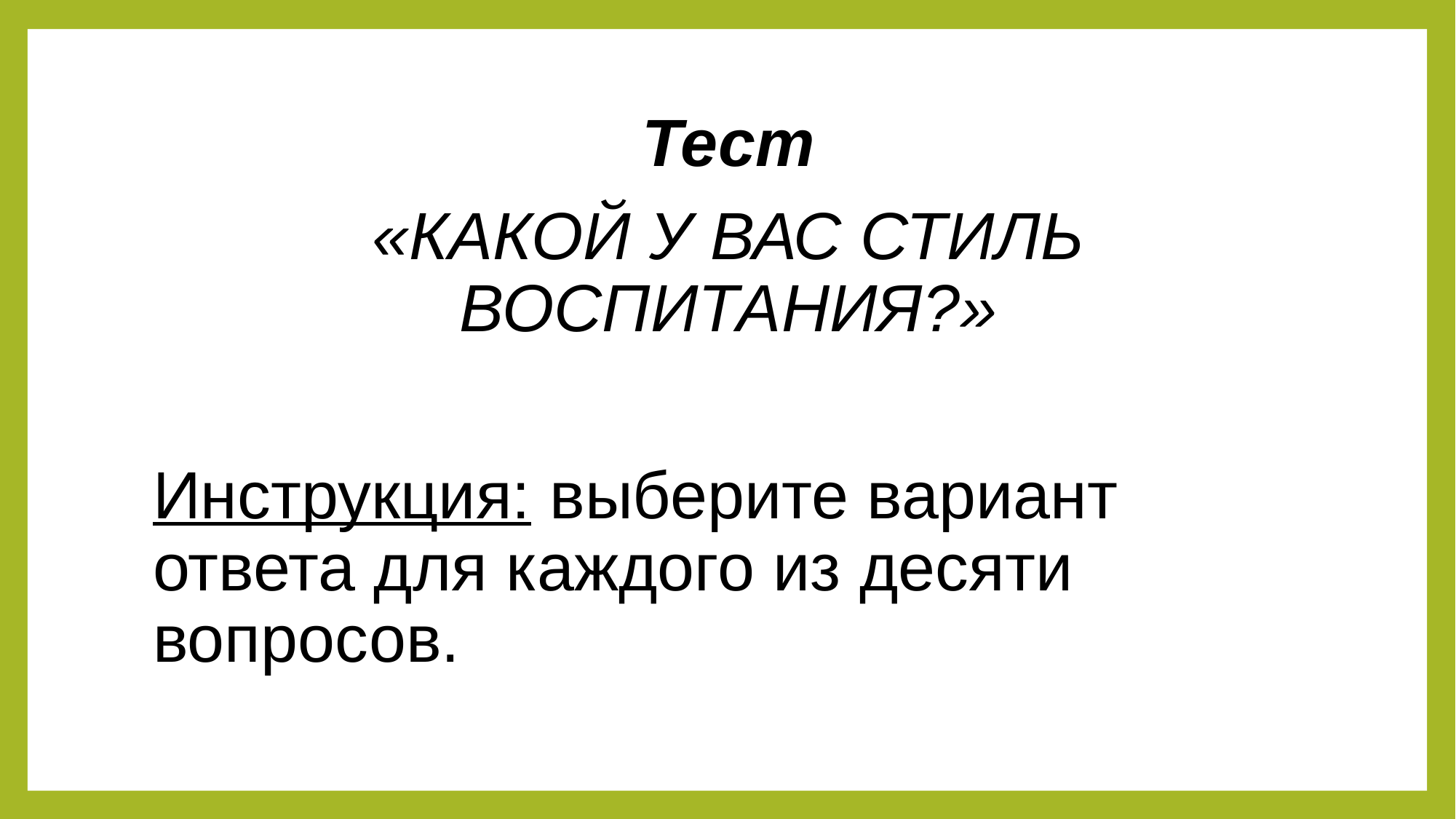

#
Тест
«КАКОЙ У ВАС СТИЛЬ ВОСПИТАНИЯ?»

Инструкция: выберите вариант ответа для каждого из десяти вопросов.